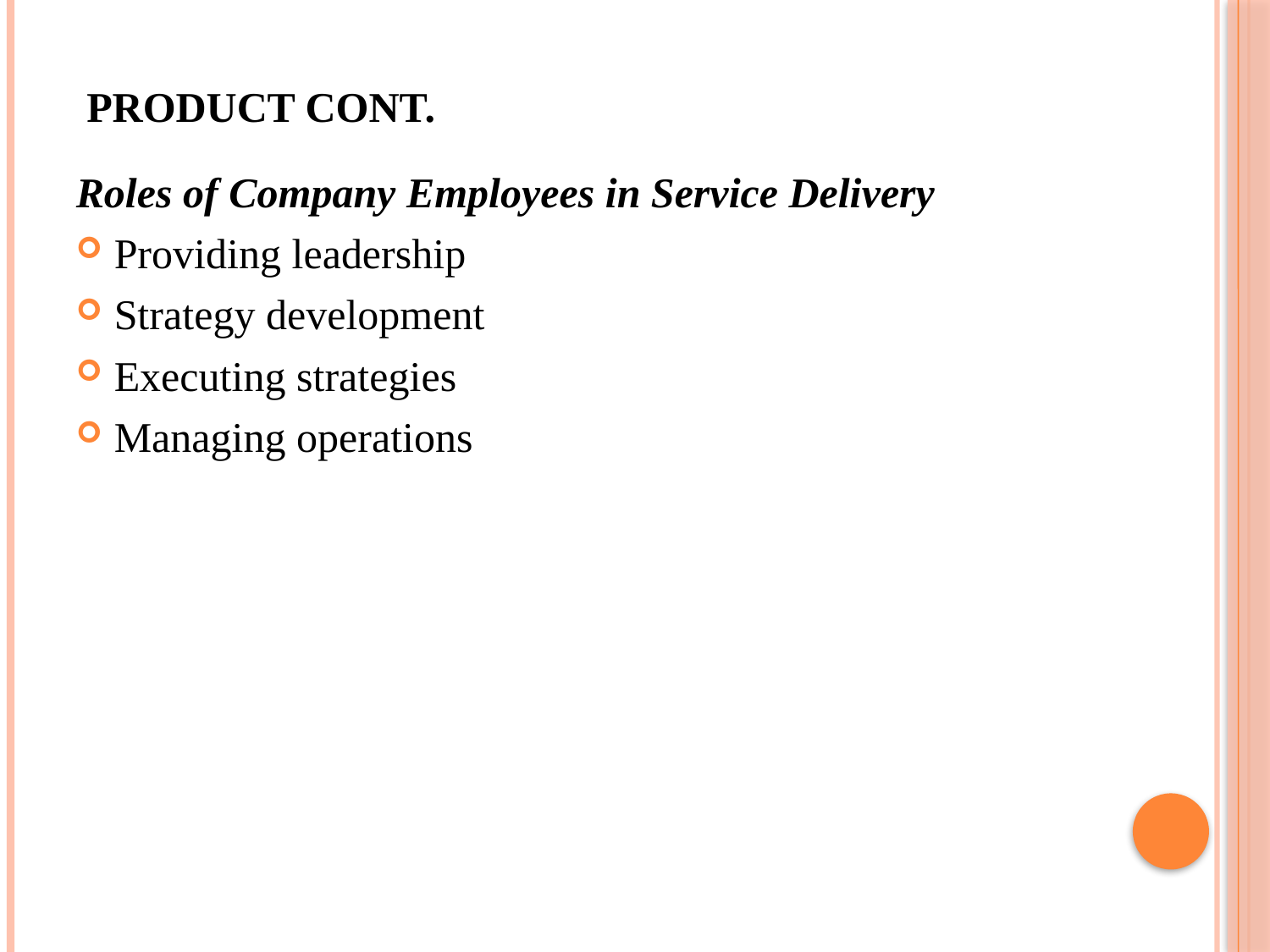

# Product Cont.
Roles of Company Employees in Service Delivery
Providing leadership
Strategy development
Executing strategies
Managing operations